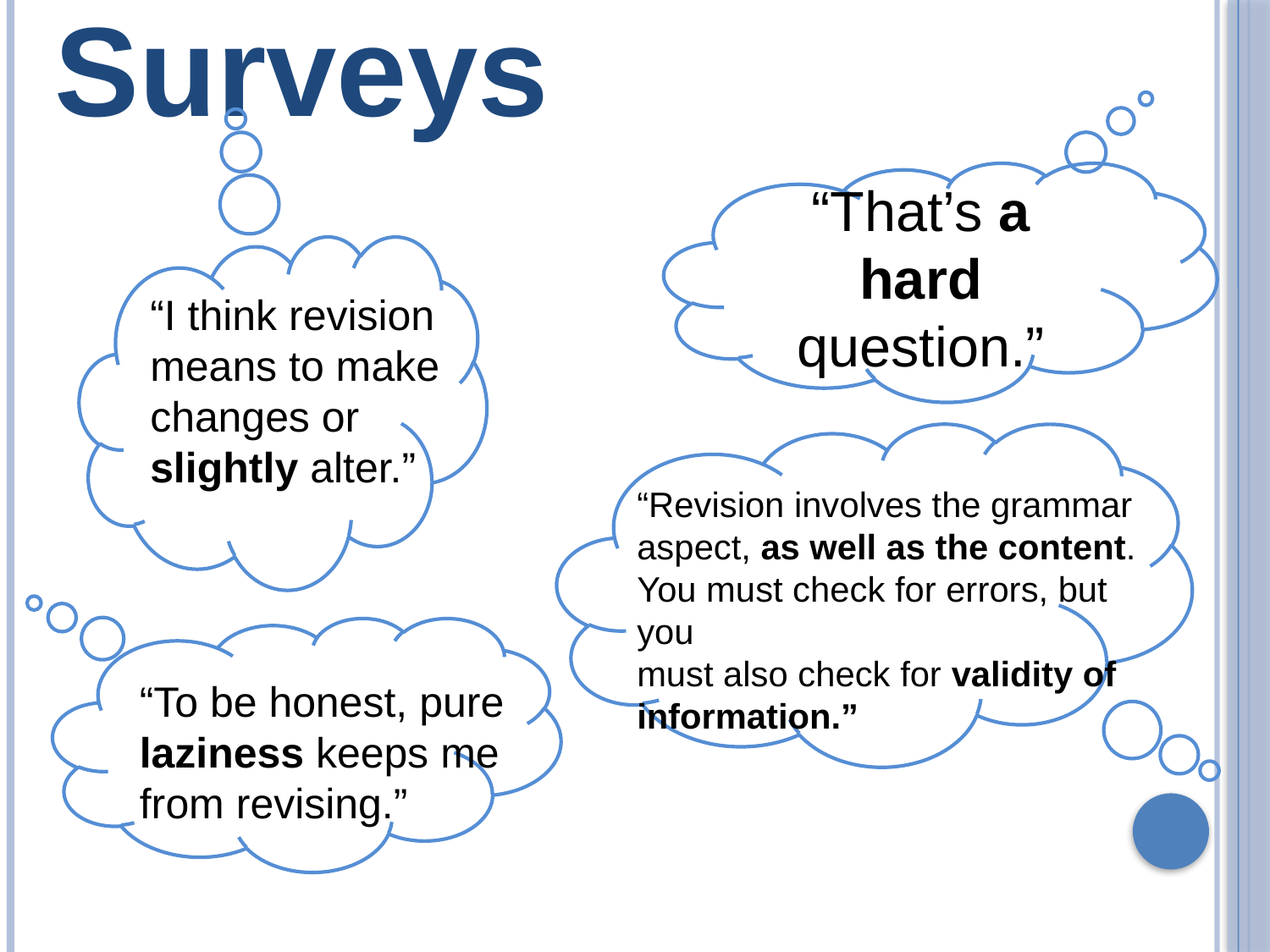

# Revision Surveys
“That’s a hard question.”

“I think revision means to make changes or slightly alter.”

“Revision involves the grammar aspect, as well as the content. You must check for errors, but you
must also check for validity of information.”

“To be honest, pure laziness keeps me
from revising.”